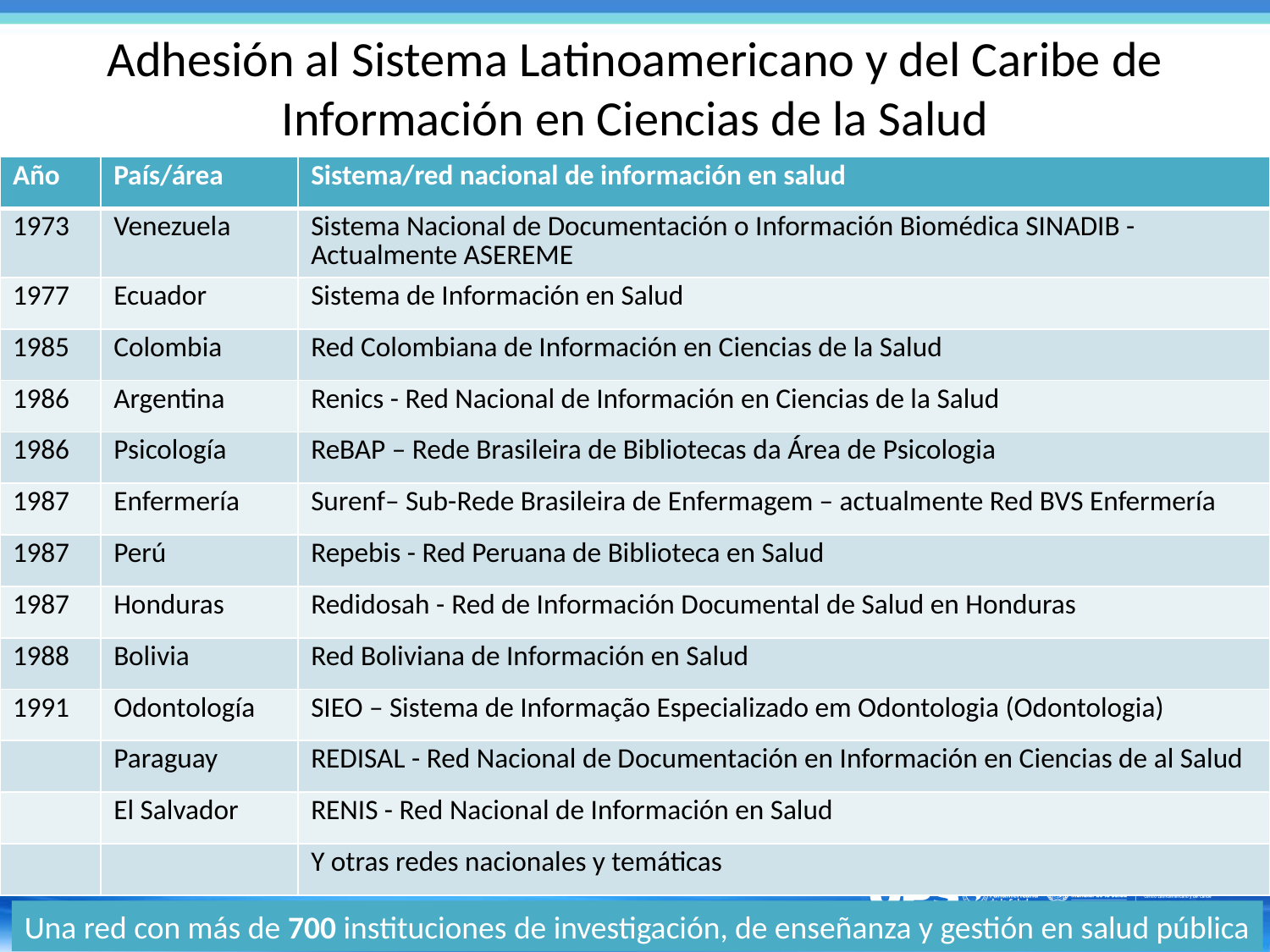

# Adhesión al Sistema Latinoamericano y del Caribe de Información en Ciencias de la Salud
| Año | País/área | Sistema/red nacional de información en salud |
| --- | --- | --- |
| 1973 | Venezuela | Sistema Nacional de Documentación o Información Biomédica SINADIB - Actualmente ASEREME |
| 1977 | Ecuador | Sistema de Información en Salud |
| 1985 | Colombia | Red Colombiana de Información en Ciencias de la Salud |
| 1986 | Argentina | Renics - Red Nacional de Información en Ciencias de la Salud |
| 1986 | Psicología | ReBAP – Rede Brasileira de Bibliotecas da Área de Psicologia |
| 1987 | Enfermería | Surenf– Sub-Rede Brasileira de Enfermagem – actualmente Red BVS Enfermería |
| 1987 | Perú | Repebis - Red Peruana de Biblioteca en Salud |
| 1987 | Honduras | Redidosah - Red de Información Documental de Salud en Honduras |
| 1988 | Bolivia | Red Boliviana de Información en Salud |
| 1991 | Odontología | SIEO – Sistema de Informação Especializado em Odontologia (Odontologia) |
|  | Paraguay | REDISAL - Red Nacional de Documentación en Información en Ciencias de al Salud |
|  | El Salvador | RENIS - Red Nacional de Información en Salud |
|  |  | Y otras redes nacionales y temáticas |
Una red con más de 700 instituciones de investigación, de enseñanza y gestión en salud pública